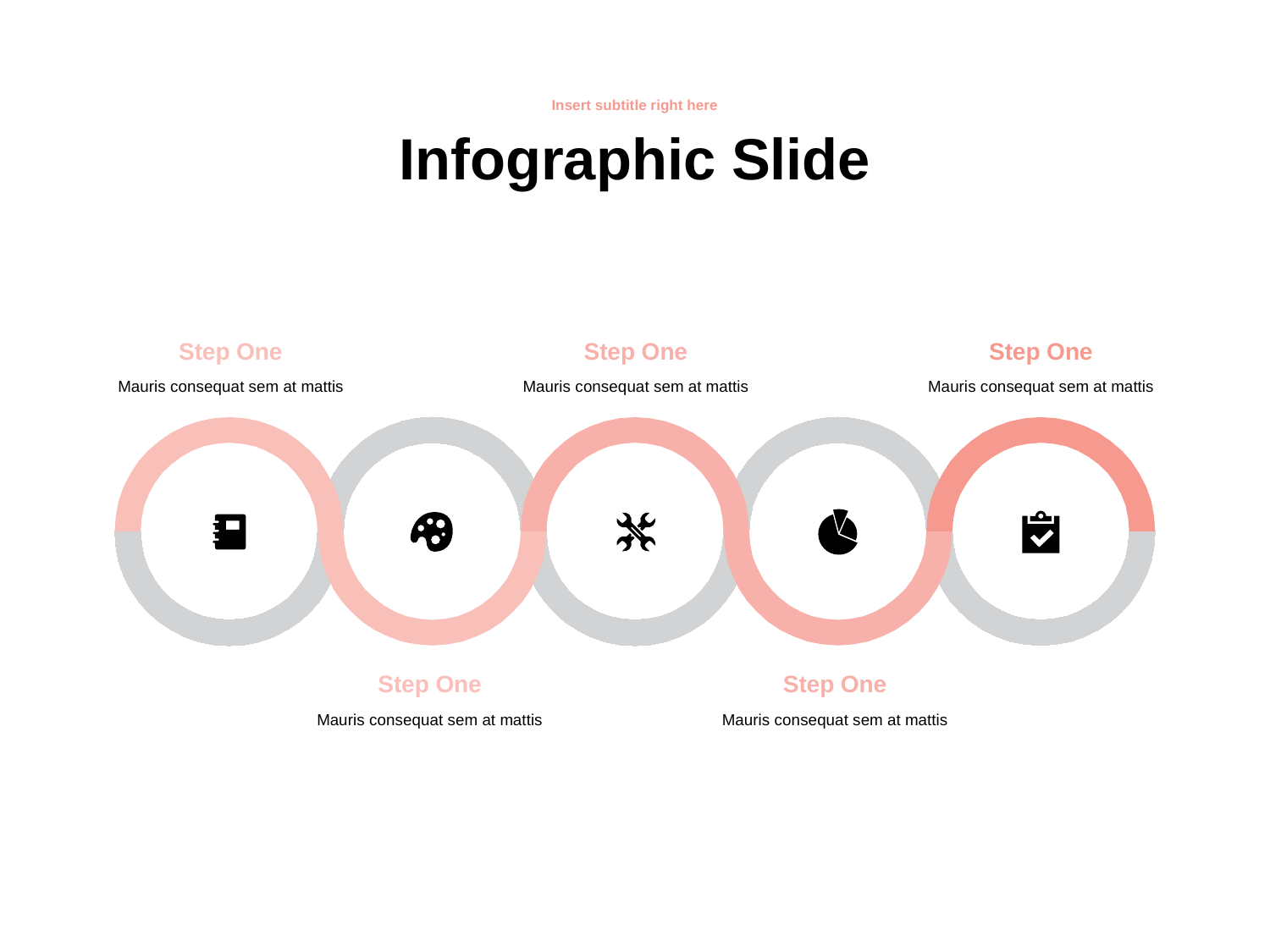

Insert subtitle right here
# Infographic Slide
Step One
Step One
Step One
Mauris consequat sem at mattis
Mauris consequat sem at mattis
Mauris consequat sem at mattis

Step One
Step One
Mauris consequat sem at mattis
Mauris consequat sem at mattis